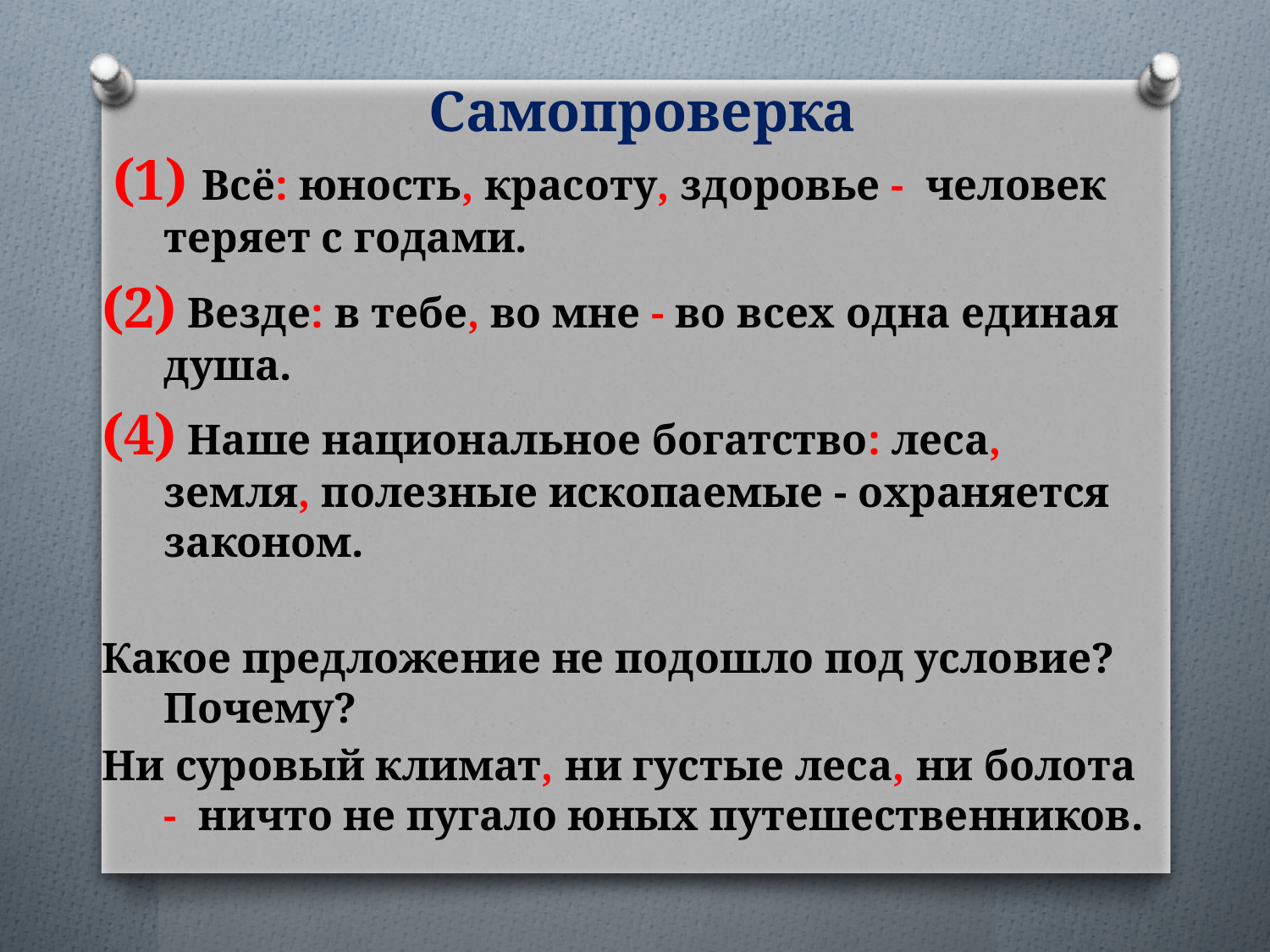

# Самопроверка
 (1) Всё: юность, красоту, здоровье -  человек теряет с годами.
(2) Везде: в тебе, во мне - во всех одна единая душа.
(4) Наше национальное богатство: леса, земля, полезные ископаемые - охраняется законом.

Какое предложение не подошло под условие? Почему?
Ни суровый климат, ни густые леса, ни болота -  ничто не пугало юных путешественников.